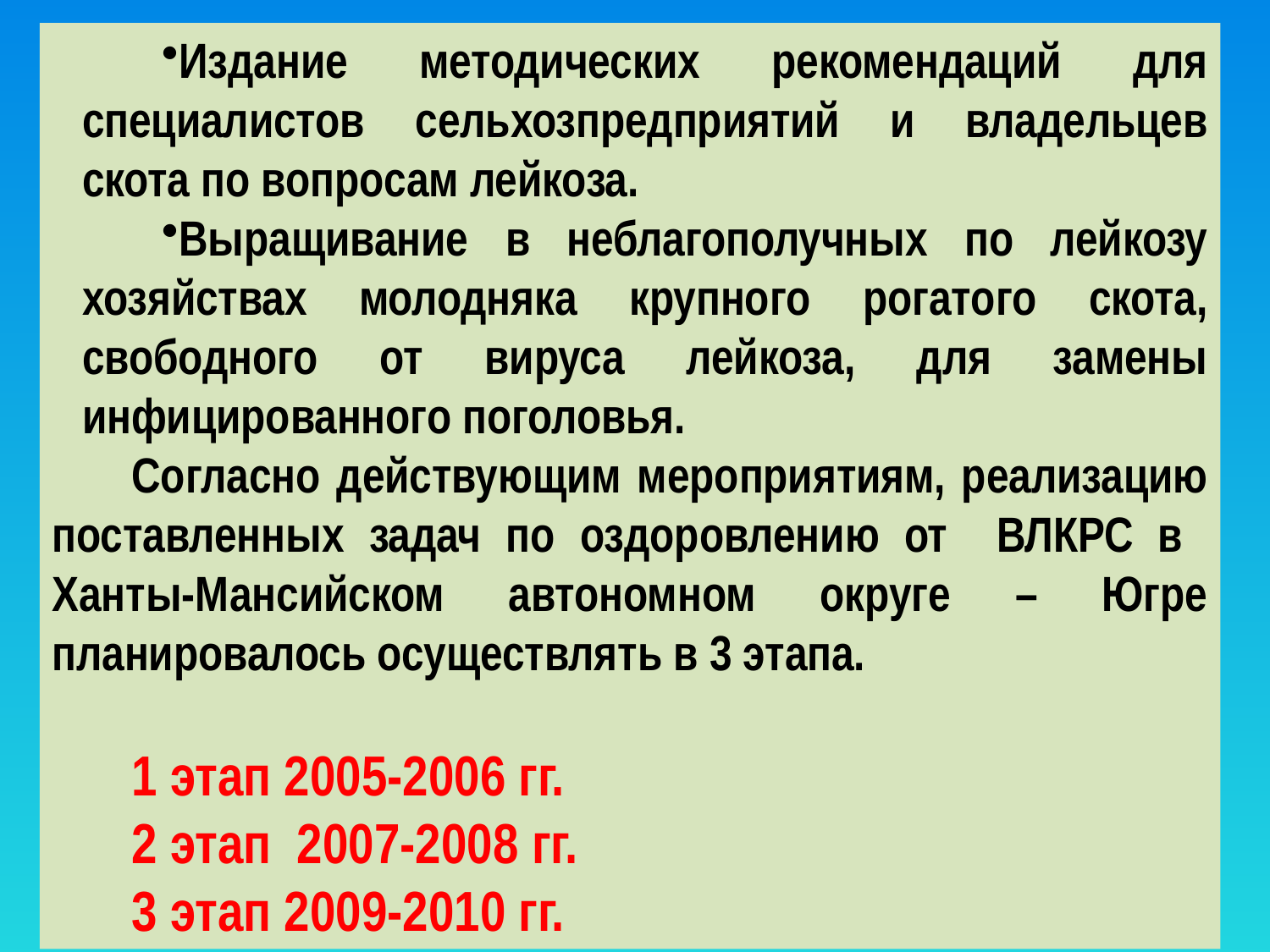

Издание методических рекомендаций для специалистов сельхозпредприятий и владельцев скота по вопросам лейкоза.
Выращивание в неблагополучных по лейкозу хозяйствах молодняка крупного рогатого скота, свободного от вируса лейкоза, для замены инфицированного поголовья.
Согласно действующим мероприятиям, реализацию поставленных задач по оздоровлению от  ВЛКРС в  Ханты-Мансийском автономном округе – Югре планировалось осуществлять в 3 этапа.

1 этап 2005-2006 гг.
2 этап  2007-2008 гг.
3 этап 2009-2010 гг.